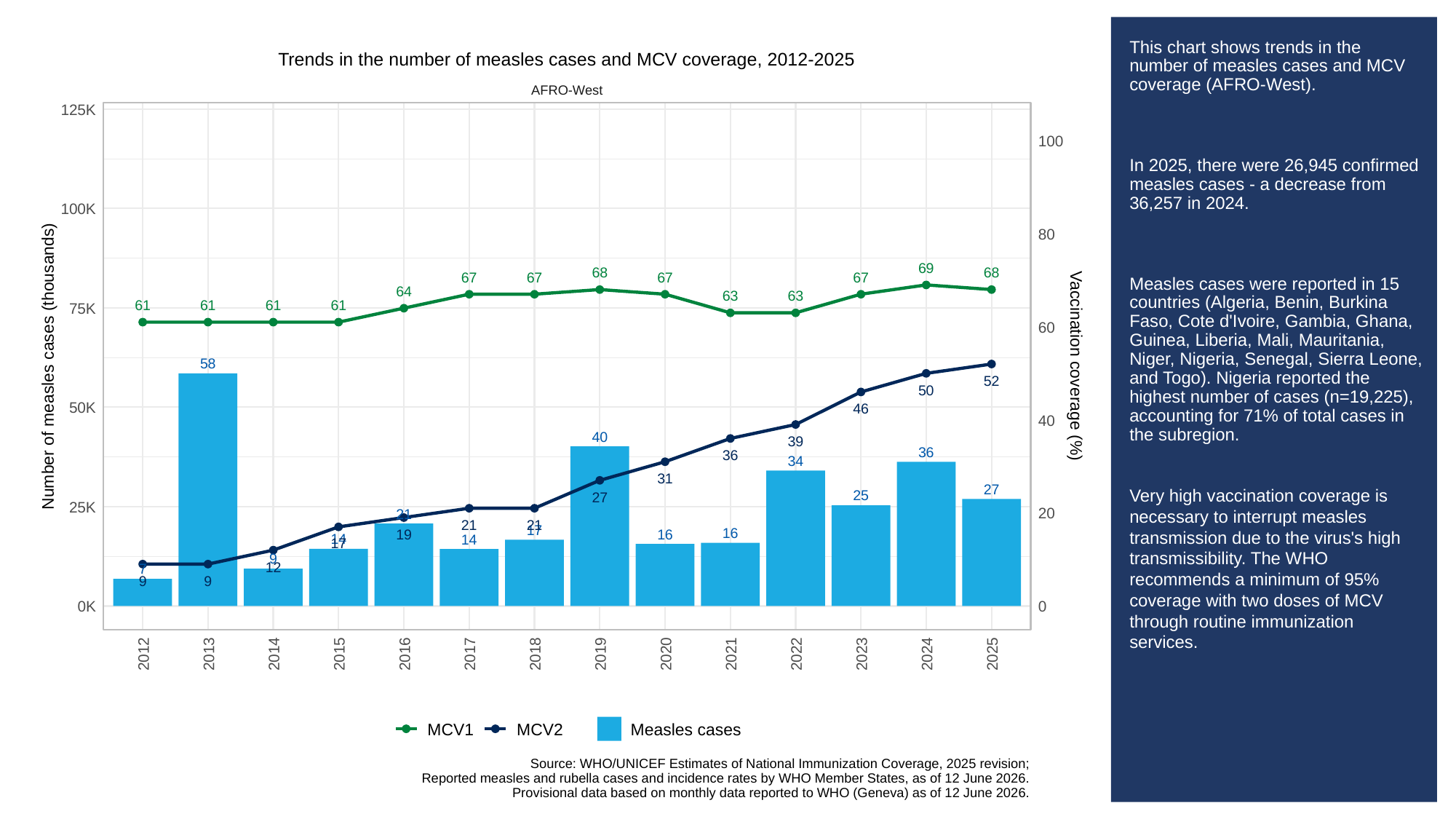

# This chart shows trends in the number of measles cases and MCV coverage (AFRO-West).

In 2025, there were 26,945 confirmed measles cases - a decrease from 36,257 in 2024.

Measles cases were reported in 15 countries (Algeria, Benin, Burkina Faso, Cote d'Ivoire, Gambia, Ghana, Guinea, Liberia, Mali, Mauritania, Niger, Nigeria, Senegal, Sierra Leone, and Togo). Nigeria reported the highest number of cases (n=19,225), accounting for 71% of total cases in the subregion.

Very high vaccination coverage is necessary to interrupt measles transmission due to the virus's high transmissibility. The WHO recommends a minimum of 95% coverage with two doses of MCV through routine immunization services.

Trends in the number of measles cases and MCV coverage, 2012-2025
AFRO-West

125K

100

100K

80

69
68
68
67
67
67
67

64

63
63

61
61
61
61
75K

60

58

Number of measles cases (thousands)
Vaccination coverage (%)

52
50

50K
46

40

40

39

36
36
34

31

27
25
27

25K

20
21

21
21

17
16
16
19
14
14
17

9

12
7

9
9

0K
0

2012
2013
2014
2015
2016
2017
2018
2019
2020
2021
2022
2023
2024
2025

MCV1
MCV2
Measles cases

Source: WHO/UNICEF Estimates of National Immunization Coverage, 2025 revision;
Reported measles and rubella cases and incidence rates by WHO Member States, as of 12 June 2026.
Provisional data based on monthly data reported to WHO (Geneva) as of 12 June 2026.